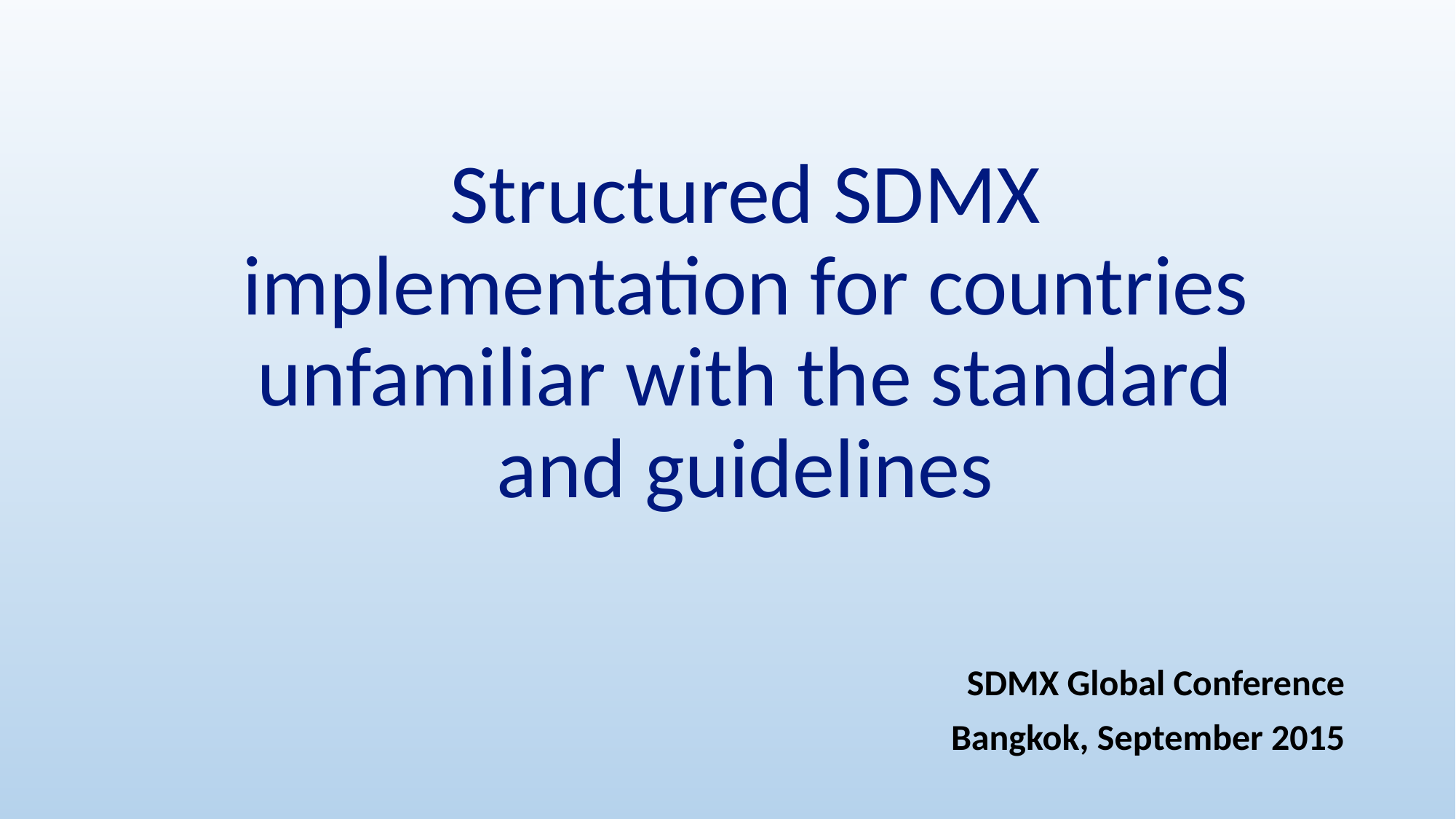

# Structured SDMX implementation for countries unfamiliar with the standard and guidelines
SDMX Global Conference
Bangkok, September 2015